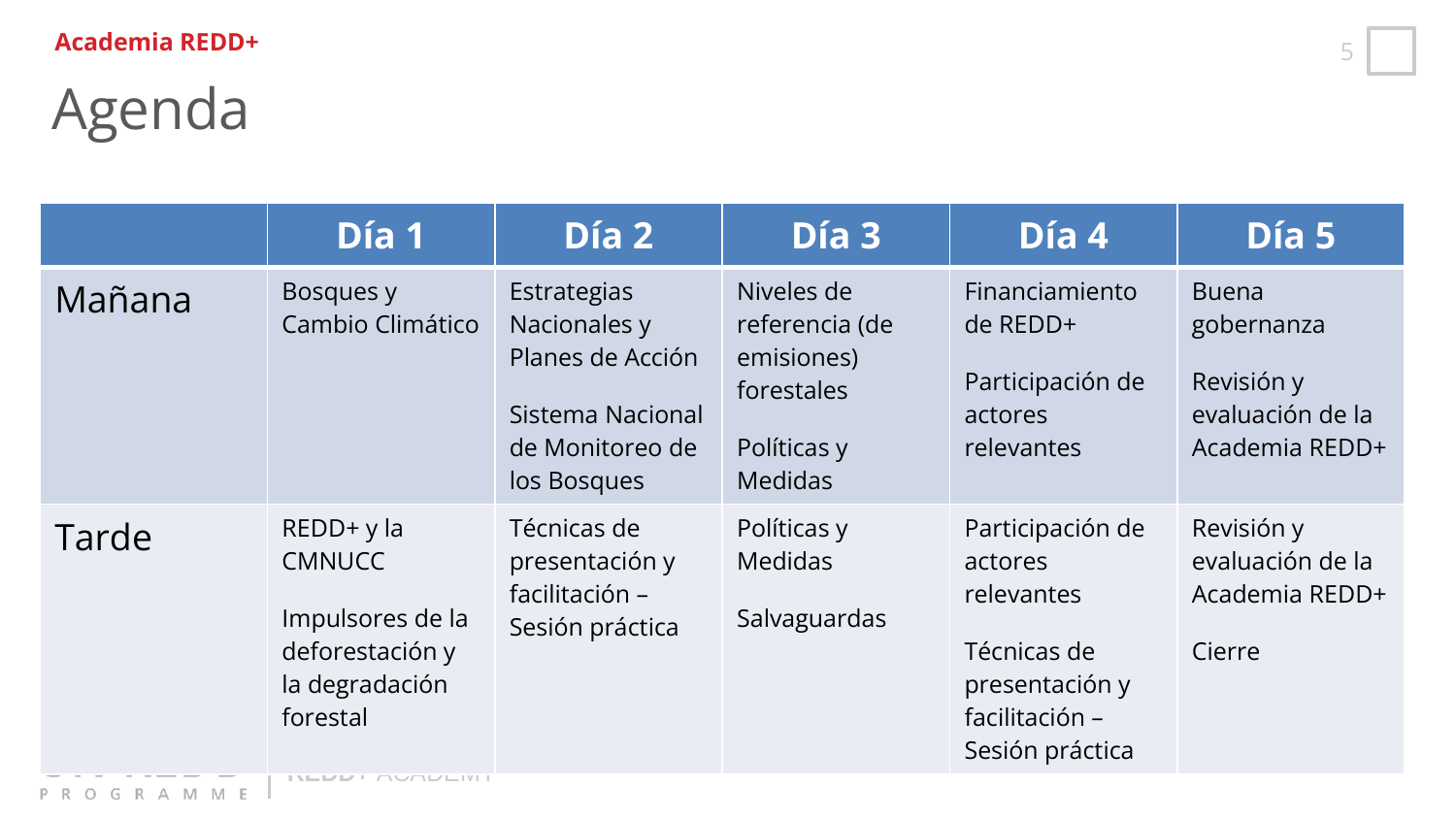

Academia REDD+
Agenda
|  | Día 1 | Día 2 | Día 3 | Día 4 | Día 5 |
| --- | --- | --- | --- | --- | --- |
| Mañana | Bosques y Cambio Climático | Estrategias Nacionales y Planes de Acción Sistema Nacional de Monitoreo de los Bosques | Niveles de referencia (de emisiones) forestales Políticas y Medidas | Financiamiento de REDD+ Participación de actores relevantes | Buena gobernanza Revisión y evaluación de la Academia REDD+ |
| Tarde | REDD+ y la CMNUCC Impulsores de la deforestación y la degradación forestal | Técnicas de presentación y facilitación – Sesión práctica | Políticas y Medidas Salvaguardas | Participación de actores relevantes Técnicas de presentación y facilitación – Sesión práctica | Revisión y evaluación de la Academia REDD+ Cierre |